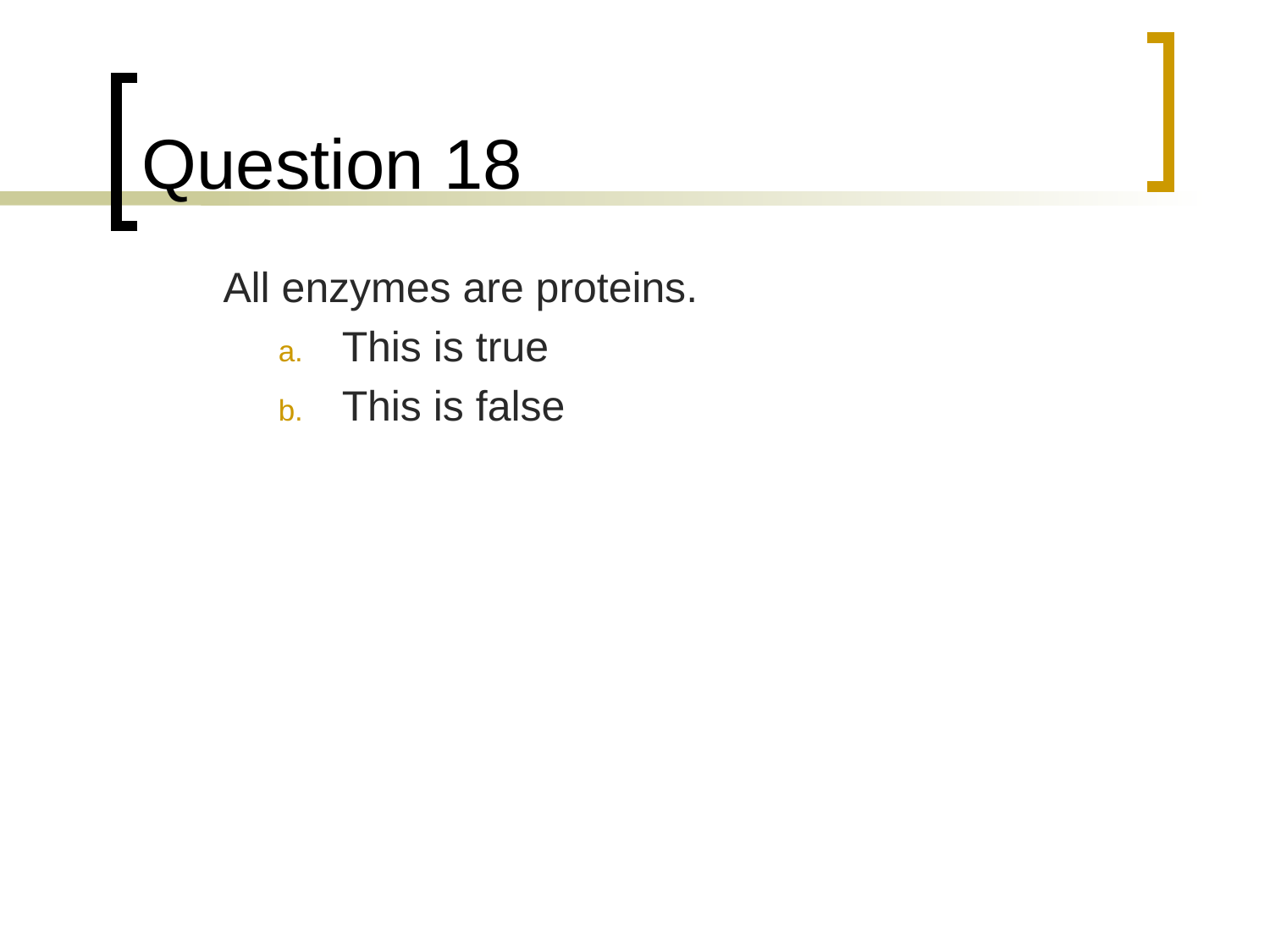

# Question 18
	All enzymes are proteins.
This is true
This is false